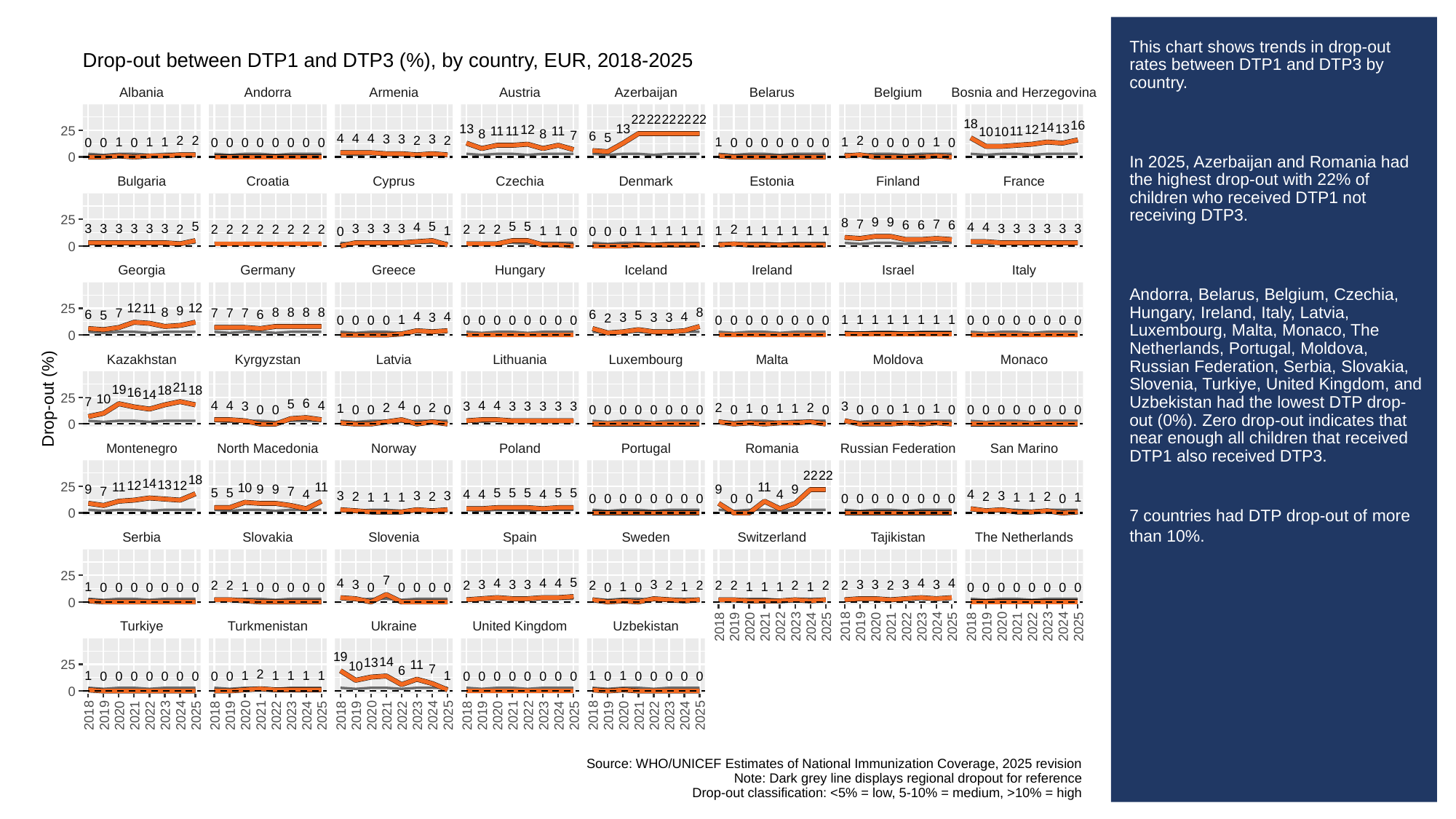

# This chart shows trends in drop-out rates between DTP1 and DTP3 by country.

In 2025, Azerbaijan and Romania had the highest drop-out with 22% of children who received DTP1 not receiving DTP3.

Andorra, Belarus, Belgium, Czechia, Hungary, Ireland, Italy, Latvia, Luxembourg, Malta, Monaco, The Netherlands, Portugal, Moldova, Russian Federation, Serbia, Slovakia, Slovenia, Turkiye, United Kingdom, and Uzbekistan had the lowest DTP drop-out (0%). Zero drop-out indicates that near enough all children that received DTP1 also received DTP3.

7 countries had DTP drop-out of more than 10%.

Drop-out between DTP1 and DTP3 (%), by country, EUR, 2018-2025
Albania
Andorra
Armenia
Austria
Azerbaijan
Belarus
Belgium
Bosnia and Herzegovina

22
22
22
22
22

18
16
14
13
13
13
12
12
25
11
11
11
11
10
10
8
8
7

6
5
4
4
4

3
3
3
2
2
2
2
2
1
1
1
1
1
1
0
0
0
0
0
0
0
0
0
0
0
0
0
0
0
0
0
0
0
0
0
0
0

0

Bulgaria
Croatia
Cyprus
Czechia
Denmark
Estonia
Finland
France

25
9
9
8
7
7

6
6
6
5
5
5
5
4
4
4
3
3
3
3
3
3
3
3
3
3
3
3
3
3
3
3
2
2
2
2
2
2
2
2
2
2
2
2
2
1
1
1
1
1
1
1
1
1
1
1
1
1
1
1
0
0
0
0
0

0

Georgia
Germany
Greece
Hungary
Iceland
Ireland
Israel
Italy

12
12
25
11
9
8
8
8
8
8
8
7
7
7
7

6
6
6
5
5
4
4
4
3
3
3
3
2
1
1
1
1
1
1
1
1
1
0
0
0
0
0
0
0
0
0
0
0
0
0
0
0
0
0
0
0
0
0
0
0
0
0
0
0
0

0

Kazakhstan
Kyrgyzstan
Latvia
Lithuania
Luxembourg
Malta
Moldova
Monaco

21

19
18
18
16
14
25
Drop-out (%)
10
7

6
5
4
4
4
4
4
4
3
3
3
3
3
3
3
3

2
2
2
2
1
1
1
1
1
1
0
0
0
0
0
0
0
0
0
0
0
0
0
0
0
0
0
0
0
0
0
0
0
0
0
0
0
0
0
0

0

Montenegro
North Macedonia
Norway
Poland
Portugal
Romania
Russian Federation
San Marino

22
22

18
14
13
12
12
25
11
11
11
10
9
9
9
9
9
7
7

5
5
5
5
5
5
5
4
4
4
4
4
4

3
3
3
3
2
2
2
2
1
1
1
1
1
1
0
0
0
0
0
0
0
0
0
0
0
0
0
0
0
0
0
0
0

0

Serbia
Slovakia
Slovenia
Spain
Sweden
Switzerland
Tajikistan
The Netherlands

25
7

5
4
4
4
4
4
4
3
3
3
3
3
3
3
3
3
2
2
2
2
2
2
2
2
2
2
2
2
1
1
1
1
1
1
1
1
0
0
0
0
0
0
0
0
0
0
0
0
0
0
0
0
0
0
0
0
0
0
0
0
0
0
0

0

Turkiye
Turkmenistan
Ukraine
United Kingdom
Uzbekistan
2018
2019
2020
2021
2022
2023
2024
2025
2018
2019
2020
2021
2022
2023
2024
2025
2018
2019
2020
2021
2022
2023
2024
2025

19
14
13
25
11
10
7

6
2
1
1
1
1
1
1
1
1
1

0
0
0
0
0
0
0
0
0
0
0
0
0
0
0
0
0
0
0
0
0
0
0

0

2018
2019
2020
2021
2022
2023
2024
2025
2018
2019
2020
2021
2022
2023
2024
2025
2018
2019
2020
2021
2022
2023
2024
2025
2018
2019
2020
2021
2022
2023
2024
2025
2018
2019
2020
2021
2022
2023
2024
2025
Source: WHO/UNICEF Estimates of National Immunization Coverage, 2025 revision
Note: Dark grey line displays regional dropout for reference
Drop-out classification: <5% = low, 5-10% = medium, >10% = high